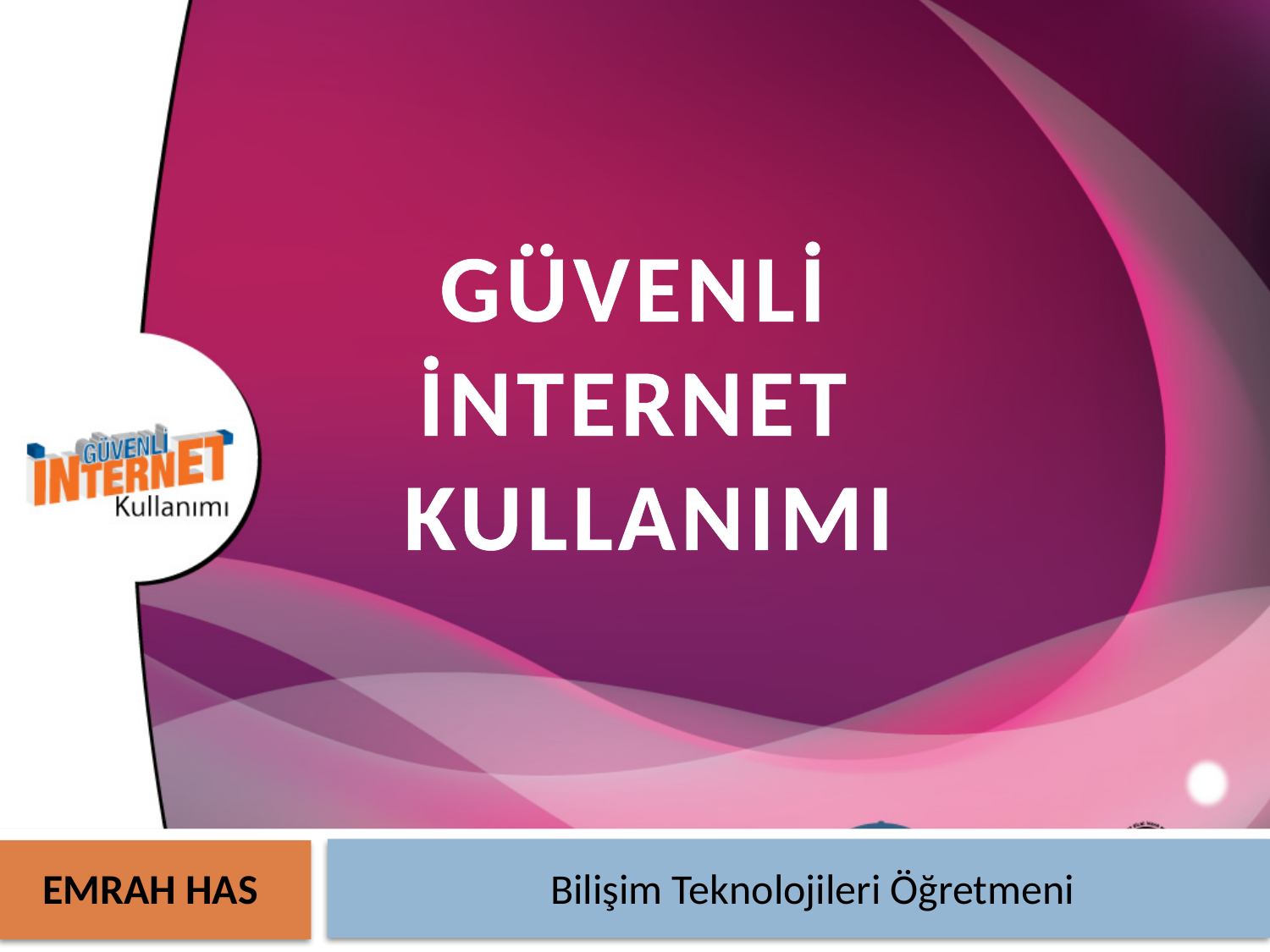

# GÜVENLİ İNTERNET KULLANIMI
EMRAH HAS			Bilişim Teknolojileri Öğretmeni